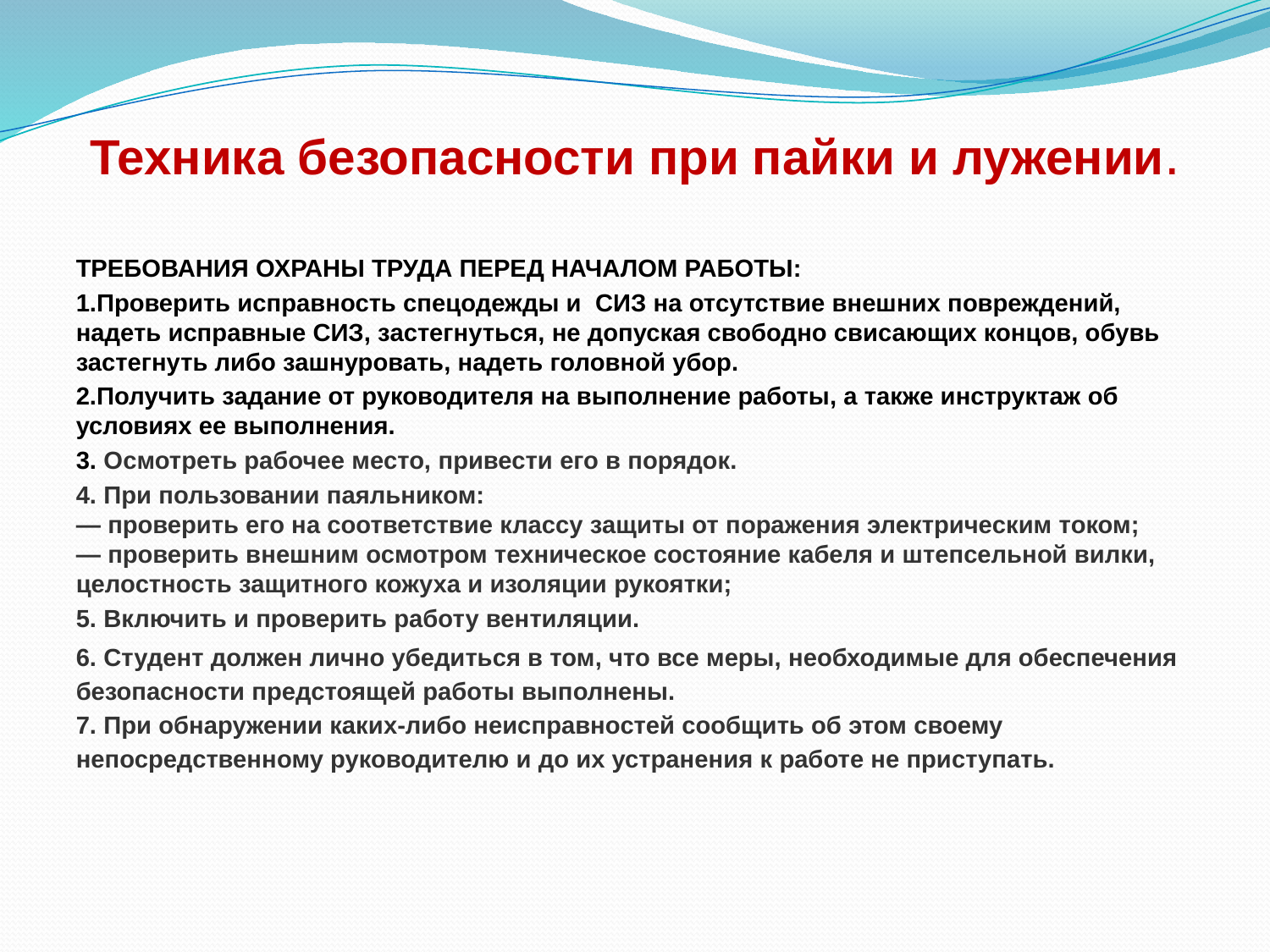

# Техника безопасности при пайки и лужении.
ТРЕБОВАНИЯ ОХРАНЫ ТРУДА ПЕРЕД НАЧАЛОМ РАБОТЫ:
1.Проверить исправность спецодежды и  СИЗ на отсутствие внешних повреждений, надеть исправные СИЗ, застегнуться, не допуская свободно свисающих концов, обувь застегнуть либо зашнуровать, надеть головной убор.
2.Получить задание от руководителя на выполнение работы, а также инструктаж об условиях ее выполнения.
3. Осмотреть рабочее место, привести его в порядок.
4. При пользовании паяльником:
— проверить его на соответствие классу защиты от поражения электрическим током;
— проверить внешним осмотром техническое состояние кабеля и штепсельной вилки, целостность защитного кожуха и изоляции рукоятки;
5. Включить и проверить работу вентиляции.
6. Студент должен лично убедиться в том, что все меры, необходимые для обеспечения безопасности предстоящей работы выполнены.
7. При обнаружении каких-либо неисправностей сообщить об этом своему непосредственному руководителю и до их устранения к работе не приступать.